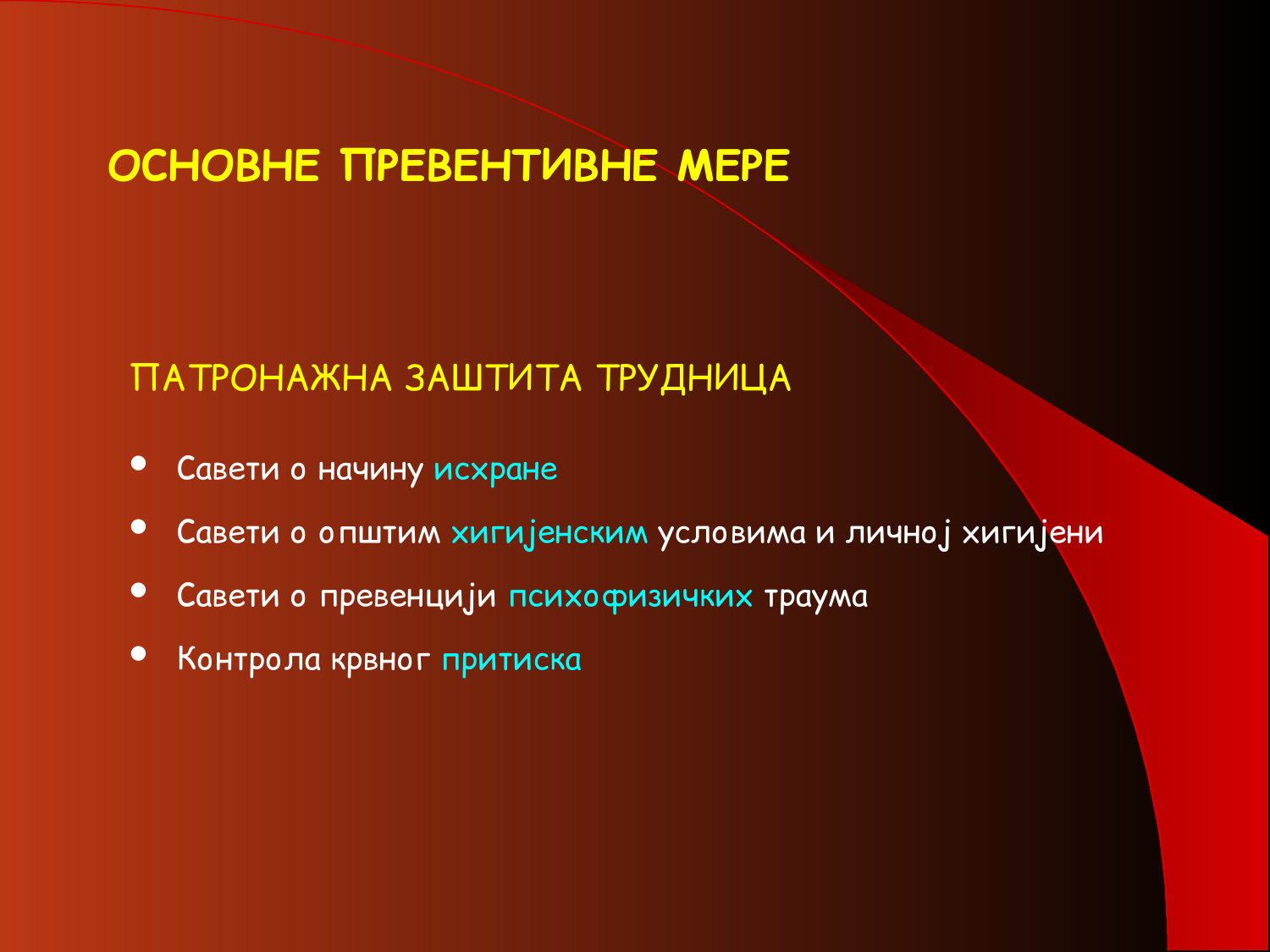

# ОСНОВНЕ ПРЕВЕНТИВНЕ МЕРЕ
ПАТРОНАЖНА ЗАШТИТА ТРУДНИЦА

Савети о начину исхране
Савети о општим хигијенским условима и личној хигијени
Савети о превенцији психофизичких траума
Контрола крвног притиска